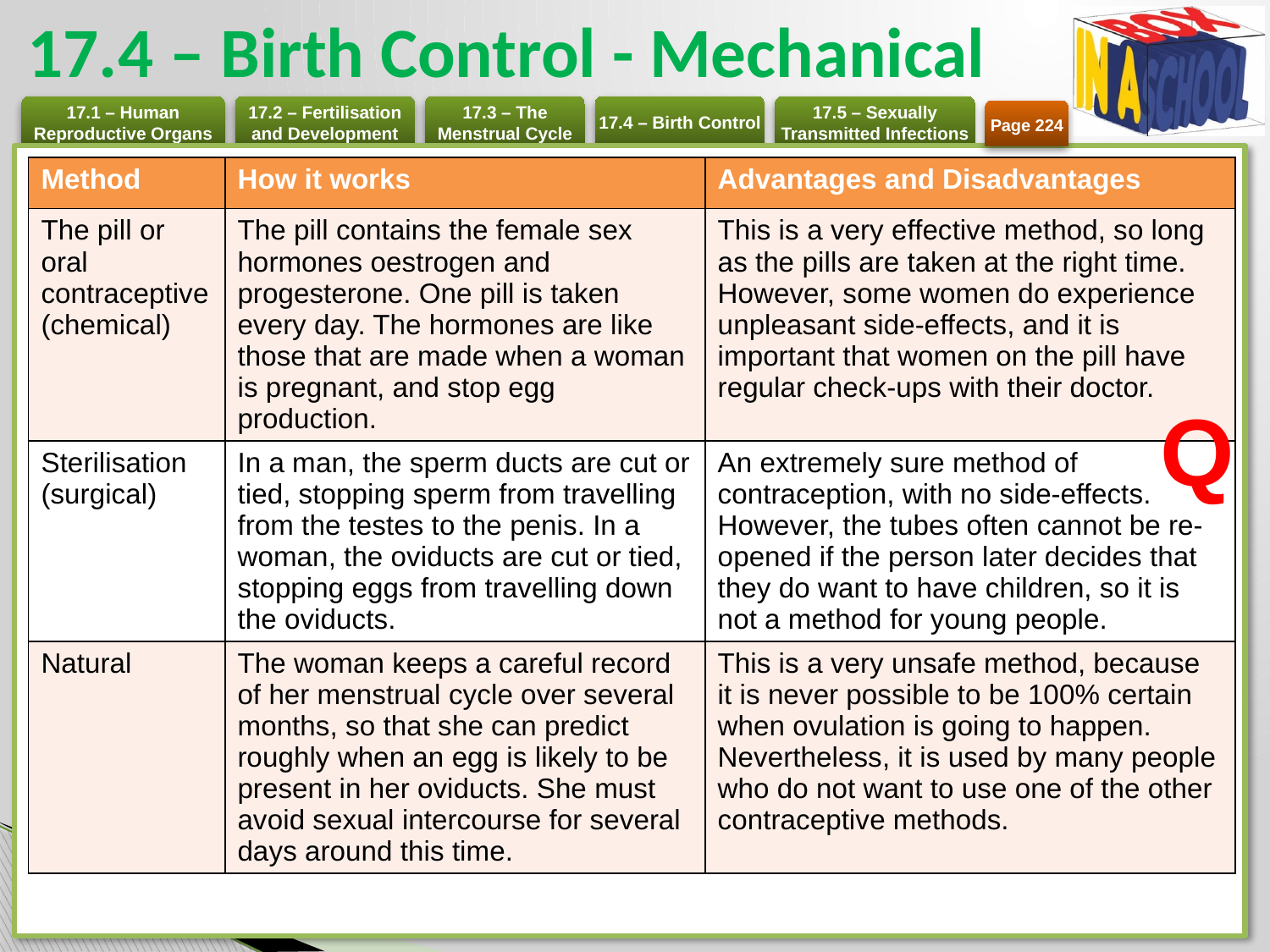

# 17.4 – Birth Control - Mechanical
Page 224
| Method | How it works | Advantages and Disadvantages |
| --- | --- | --- |
| The pill or oral contraceptive (chemical) | The pill contains the female sex hormones oestrogen and progesterone. One pill is taken every day. The hormones are like those that are made when a woman is pregnant, and stop egg production. | This is a very effective method, so long as the pills are taken at the right time. However, some women do experience unpleasant side-effects, and it is important that women on the pill have regular check-ups with their doctor. |
| Sterilisation (surgical) | In a man, the sperm ducts are cut or tied, stopping sperm from travelling from the testes to the penis. In a woman, the oviducts are cut or tied, stopping eggs from travelling down the oviducts. | An extremely sure method of contraception, with no side-effects. However, the tubes often cannot be re-opened if the person later decides that they do want to have children, so it is not a method for young people. |
| Natural | The woman keeps a careful record of her menstrual cycle over several months, so that she can predict roughly when an egg is likely to be present in her oviducts. She must avoid sexual intercourse for several days around this time. | This is a very unsafe method, because it is never possible to be 100% certain when ovulation is going to happen. Nevertheless, it is used by many people who do not want to use one of the other contraceptive methods. |
Q